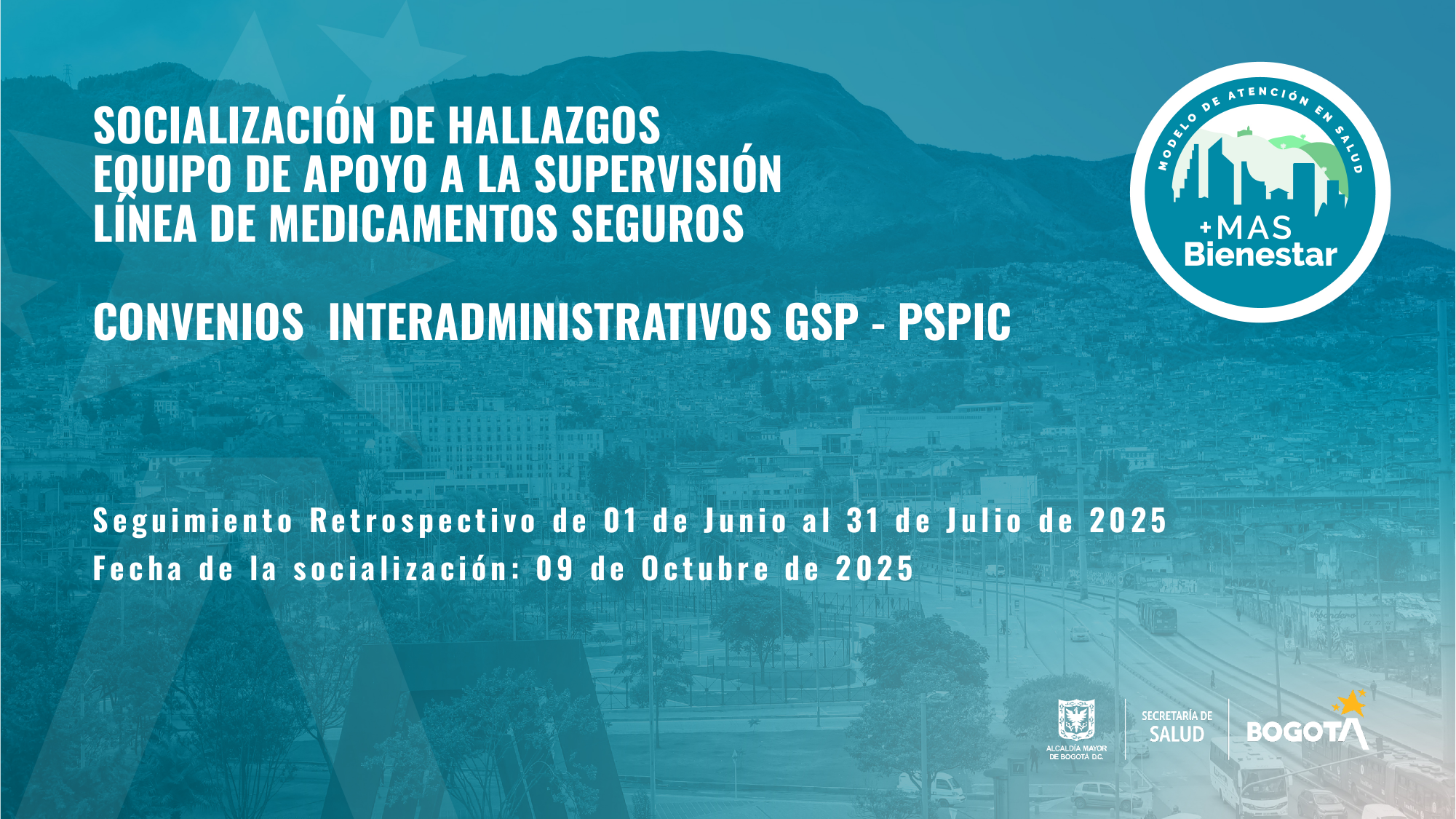

# SOCIALIZACIÓN DE HALLAZGOS EQUIPO DE APOYO A LA SUPERVISIÓN LÍNEA DE MEDICAMENTOS SEGUROS CONVENIOS  INTERADMINISTRATIVOS GSP - PSPIC

Seguimiento Retrospectivo de 01 de Junio al 31 de Julio de 2025
Fecha de la socialización: 09 de Octubre de 2025